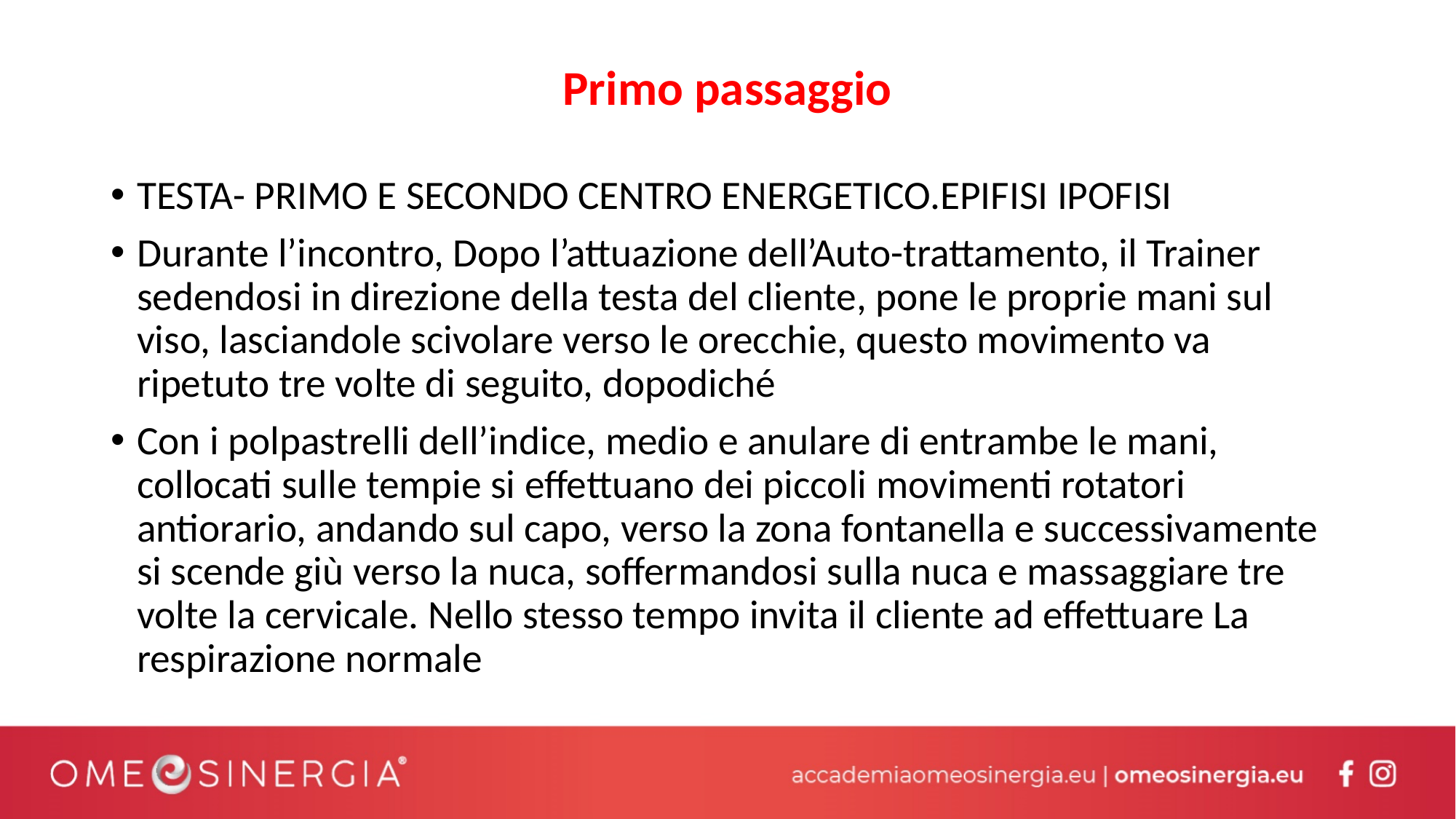

# Primo passaggio
TESTA- PRIMO E SECONDO CENTRO ENERGETICO.EPIFISI IPOFISI
Durante l’incontro, Dopo l’attuazione dell’Auto-trattamento, il Trainer sedendosi in direzione della testa del cliente, pone le proprie mani sul viso, lasciandole scivolare verso le orecchie, questo movimento va ripetuto tre volte di seguito, dopodiché
Con i polpastrelli dell’indice, medio e anulare di entrambe le mani, collocati sulle tempie si effettuano dei piccoli movimenti rotatori antiorario, andando sul capo, verso la zona fontanella e successivamente si scende giù verso la nuca, soffermandosi sulla nuca e massaggiare tre volte la cervicale. Nello stesso tempo invita il cliente ad effettuare La respirazione normale